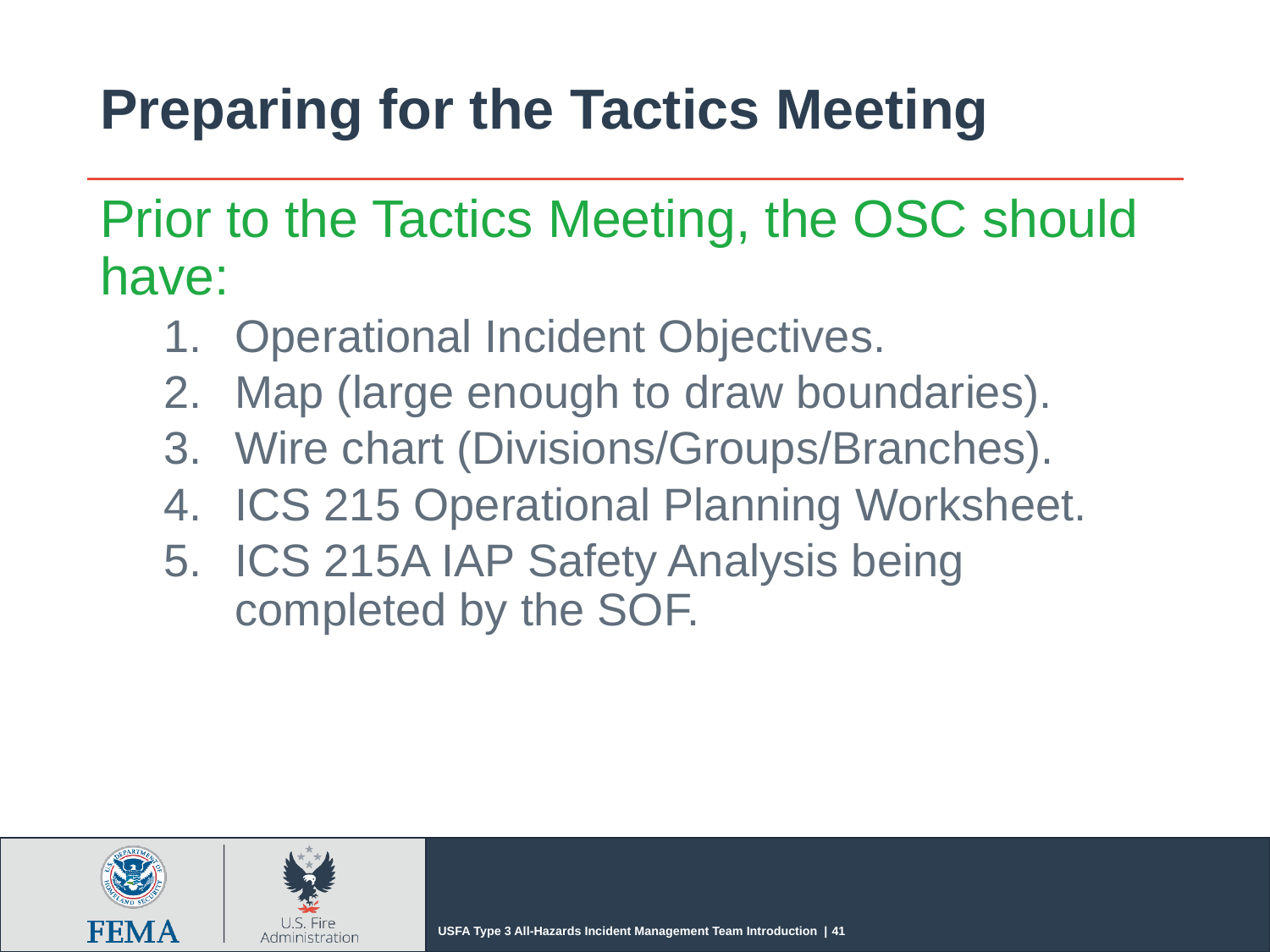

# Preparing for the Tactics Meeting
Prior to the Tactics Meeting, the OSC should have:
Operational Incident Objectives.
Map (large enough to draw boundaries).
Wire chart (Divisions/Groups/Branches).
ICS 215 Operational Planning Worksheet.
ICS 215A IAP Safety Analysis being completed by the SOF.
USFA Type 3 All-Hazards Incident Management Team Introduction  | 41